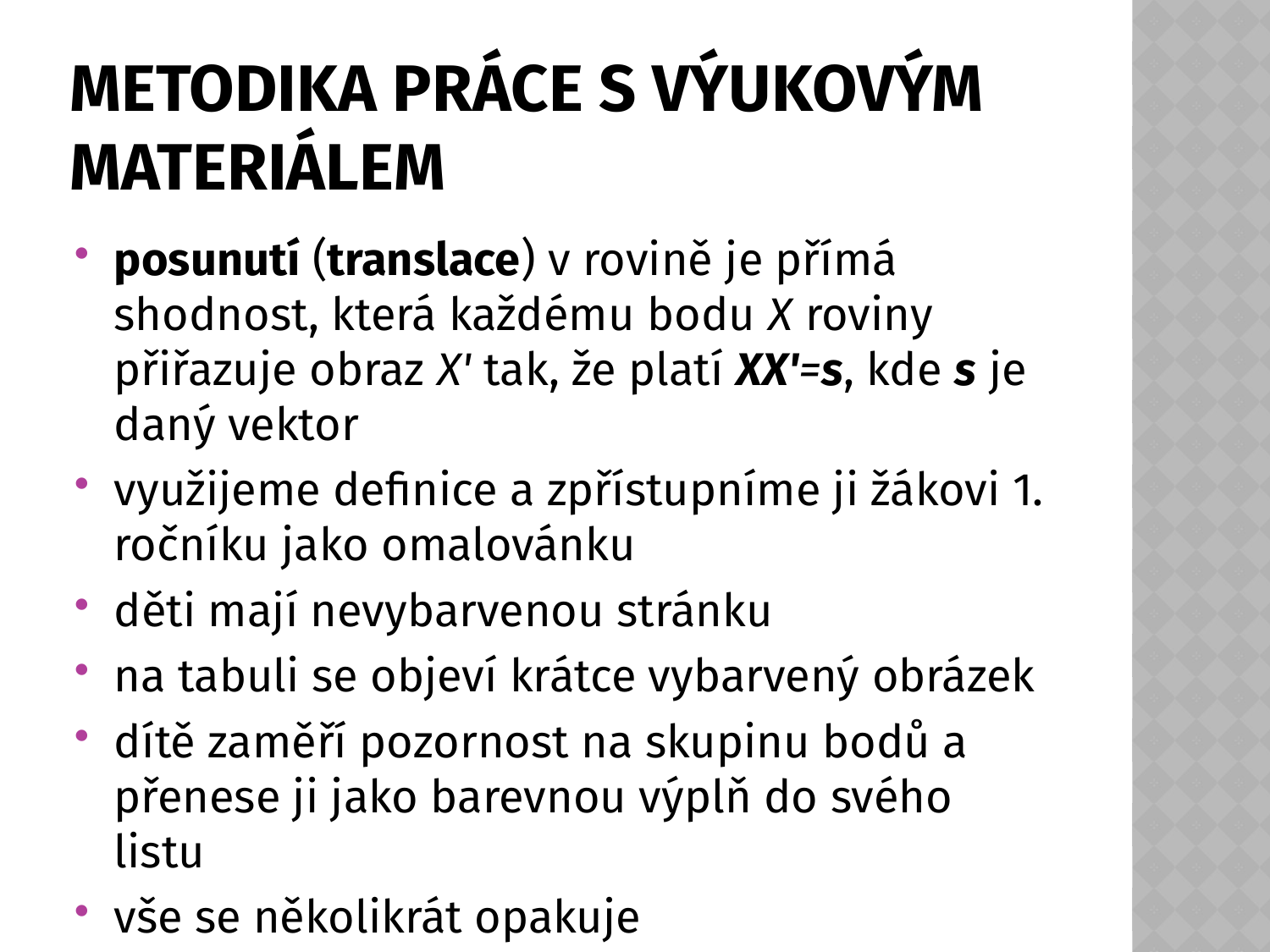

# Metodika práce s výukovým materiálem
posunutí (translace) v rovině je přímá shodnost, která každému bodu X roviny přiřazuje obraz X' tak, že platí XX'=s, kde s je daný vektor
využijeme definice a zpřístupníme ji žákovi 1. ročníku jako omalovánku
děti mají nevybarvenou stránku
na tabuli se objeví krátce vybarvený obrázek
dítě zaměří pozornost na skupinu bodů a přenese ji jako barevnou výplň do svého listu
vše se několikrát opakuje